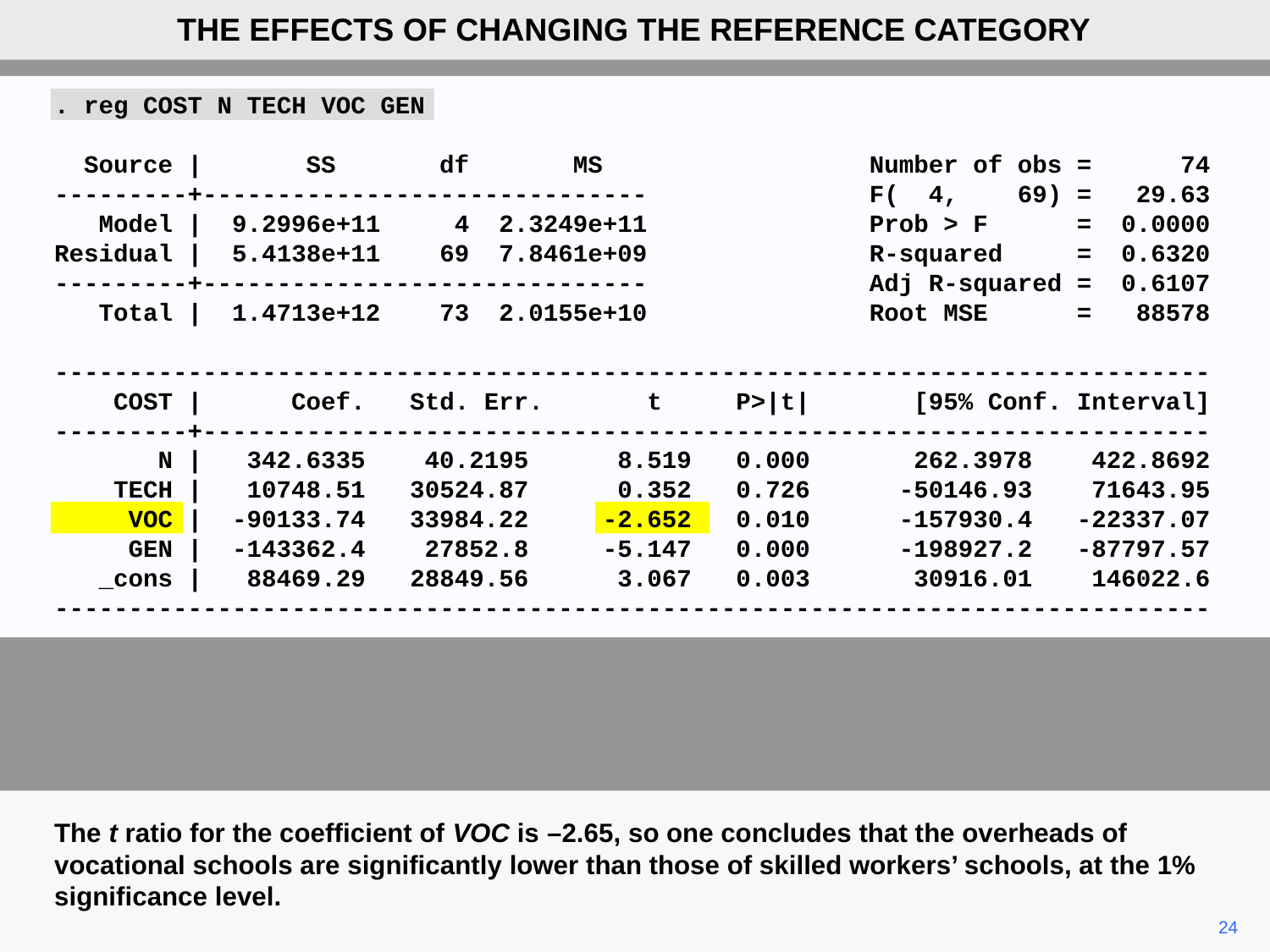

THE EFFECTS OF CHANGING THE REFERENCE CATEGORY

. reg COST N TECH VOC GEN

  Source |       SS       df       MS                  Number of obs =      74
---------+------------------------------               F(  4,    69) =   29.63
   Model |  9.2996e+11     4  2.3249e+11               Prob > F      =  0.0000
Residual |  5.4138e+11    69  7.8461e+09               R-squared     =  0.6320
---------+------------------------------               Adj R-squared =  0.6107
   Total |  1.4713e+12    73  2.0155e+10               Root MSE      =   88578

------------------------------------------------------------------------------
    COST |      Coef.   Std. Err.       t     P>|t|       [95% Conf. Interval]
---------+--------------------------------------------------------------------
       N |   342.6335    40.2195      8.519   0.000       262.3978    422.8692
    TECH |   10748.51   30524.87      0.352   0.726      -50146.93    71643.95
     VOC |  -90133.74   33984.22     -2.652   0.010      -157930.4   -22337.07
     GEN |  -143362.4    27852.8     -5.147   0.000      -198927.2   -87797.57
   _cons |   88469.29   28849.56      3.067   0.003       30916.01    146022.6
------------------------------------------------------------------------------

The t ratio for the coefficient of VOC is –2.65, so one concludes that the overheads of vocational schools are significantly lower than those of skilled workers’ schools, at the 1% significance level.
24